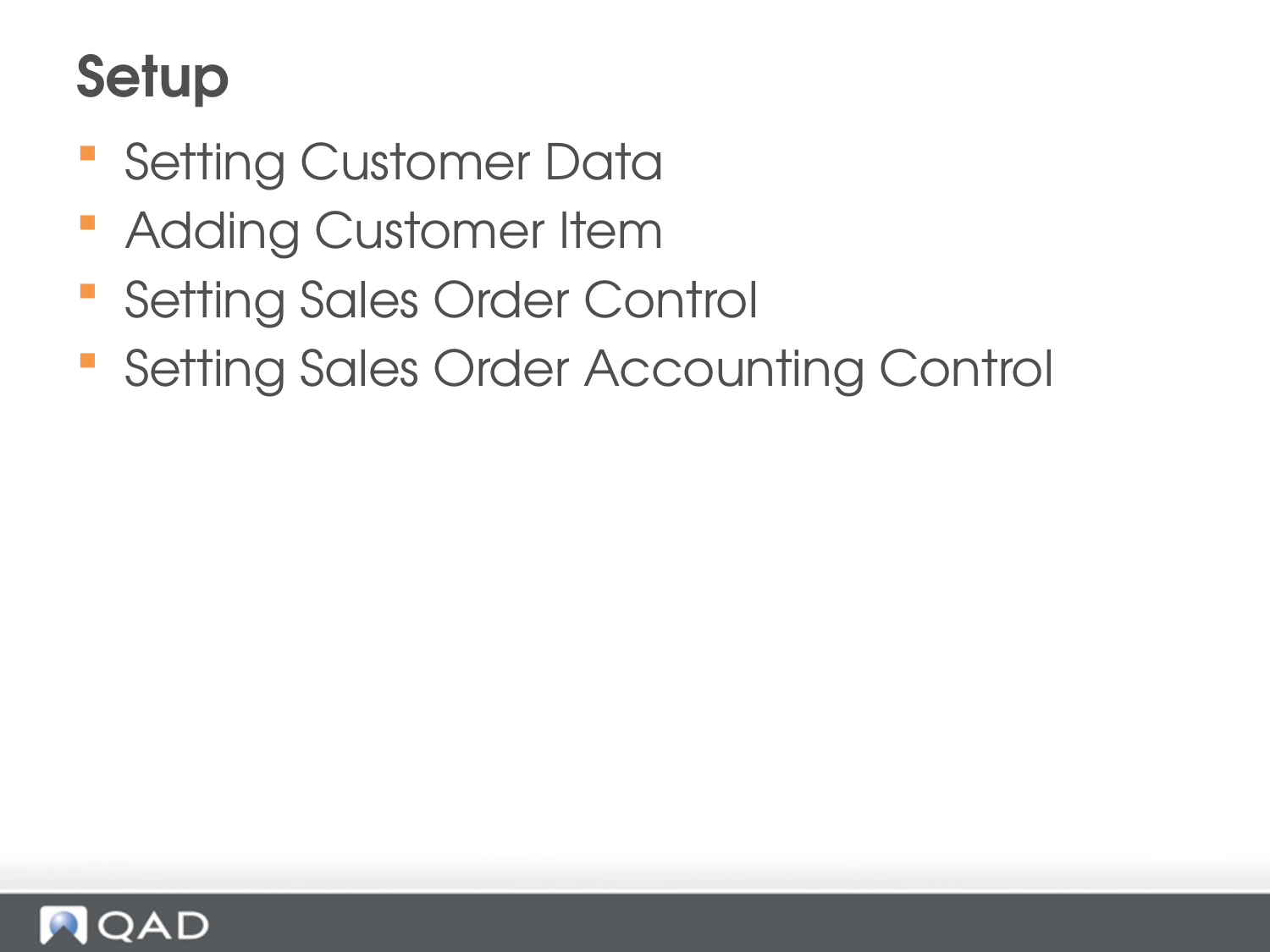

# Setup
Setting Customer Data
Adding Customer Item
Setting Sales Order Control
Setting Sales Order Accounting Control